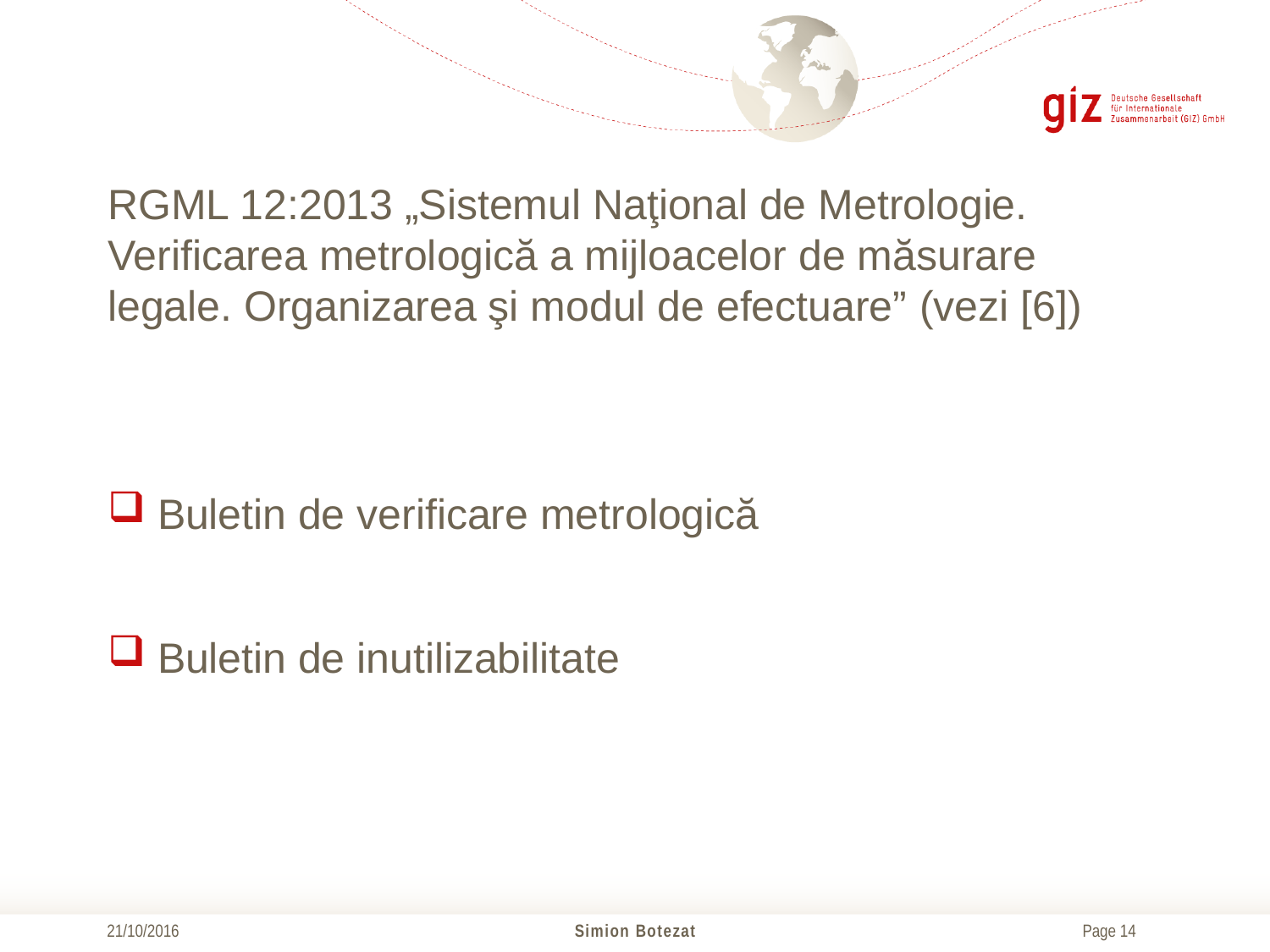

# RGML 12:2013 „Sistemul Naţional de Metrologie. Verificarea metrologică a mijloacelor de măsurare legale. Organizarea şi modul de efectuare” (vezi [6])

 Buletin de verificare metrologică

 Buletin de inutilizabilitate

21/10/2016
Simion Botezat